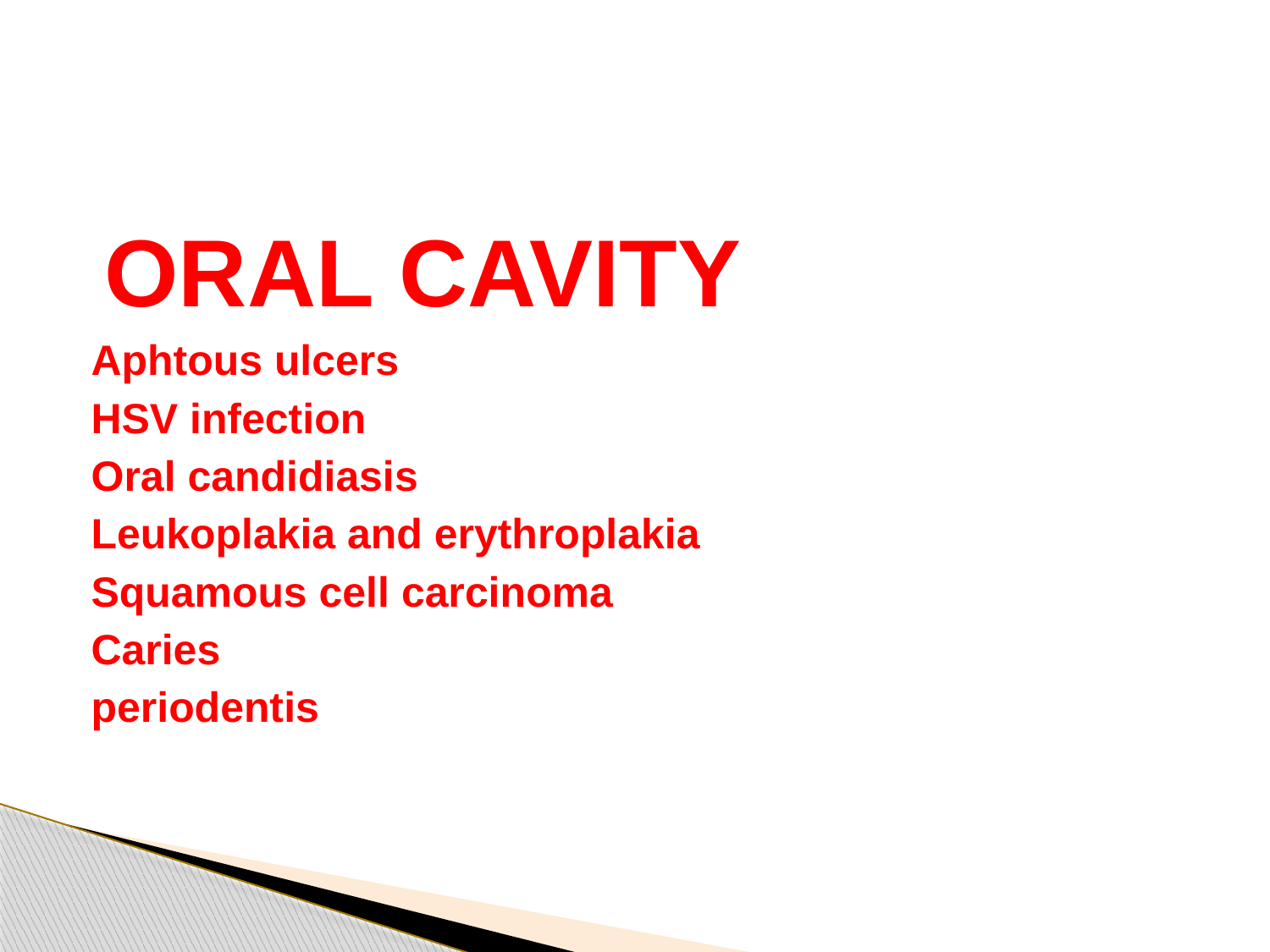

ORAL CAVITY
Aphtous ulcers
HSV infection
Oral candidiasis
Leukoplakia and erythroplakia
Squamous cell carcinoma
Caries
periodentis